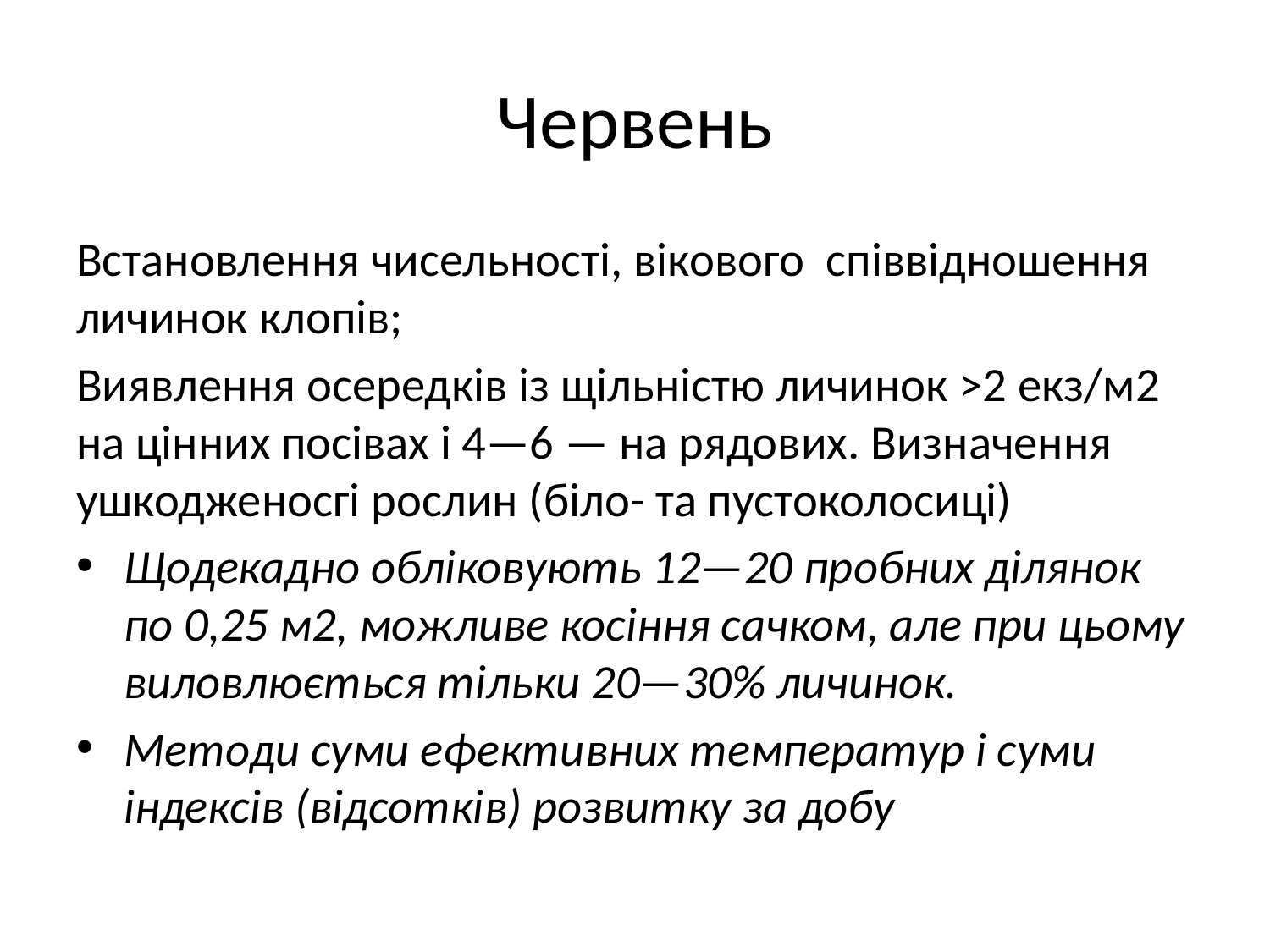

# Червень
Встановлення чисельності, вікового  співвідношення личинок клопів;
Виявлення осередків із щільністю личинок >2 екз/м2 на цінних посівах і 4—6 — на рядових. Визначення  ушкодженосгі рослин (біло- та пустоколосиці)
Щодекадно обліковують 12—20 пробних ділянок по 0,25 м2, можливе косіння сачком, але при цьому виловлюється тільки 20—30% личинок.
Методи суми ефективних температур і суми індексів (відсотків) розвитку за добу